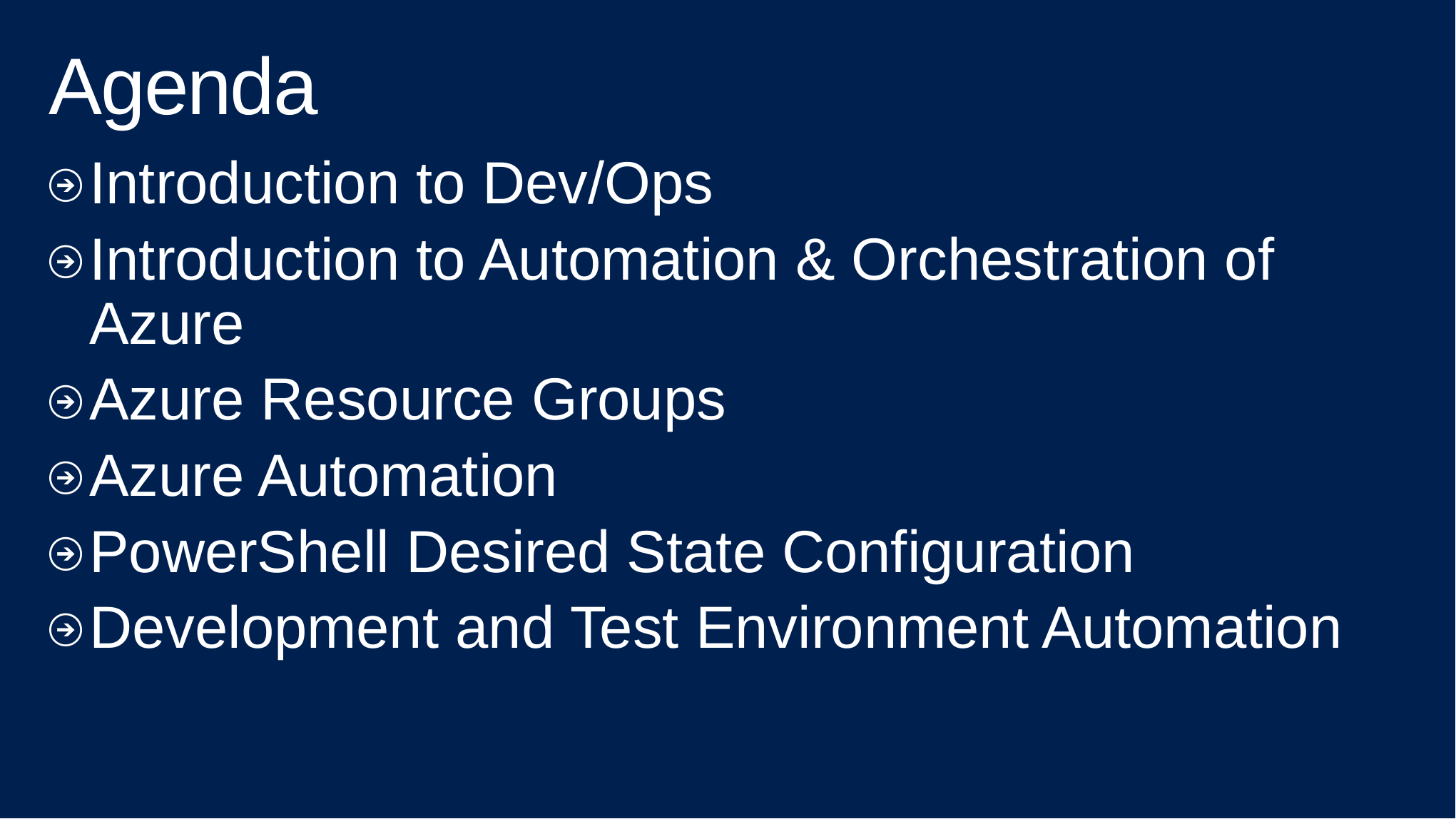

# Agenda
Introduction to Dev/Ops
Introduction to Automation & Orchestration of Azure
Azure Resource Groups
Azure Automation
PowerShell Desired State Configuration
Development and Test Environment Automation